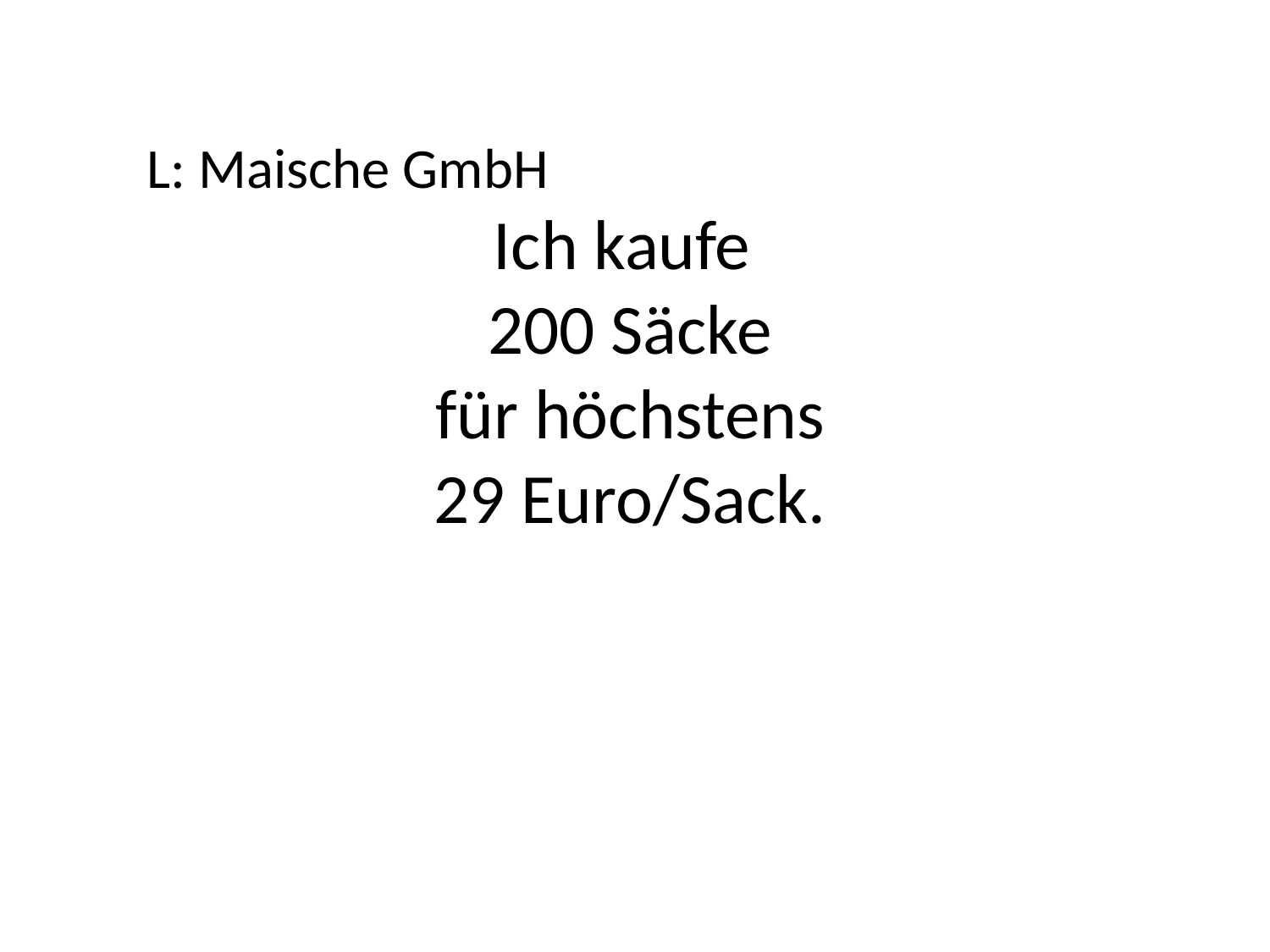

L: Maische GmbH
Ich kaufe
200 Säcke
für höchstens
29 Euro/Sack.